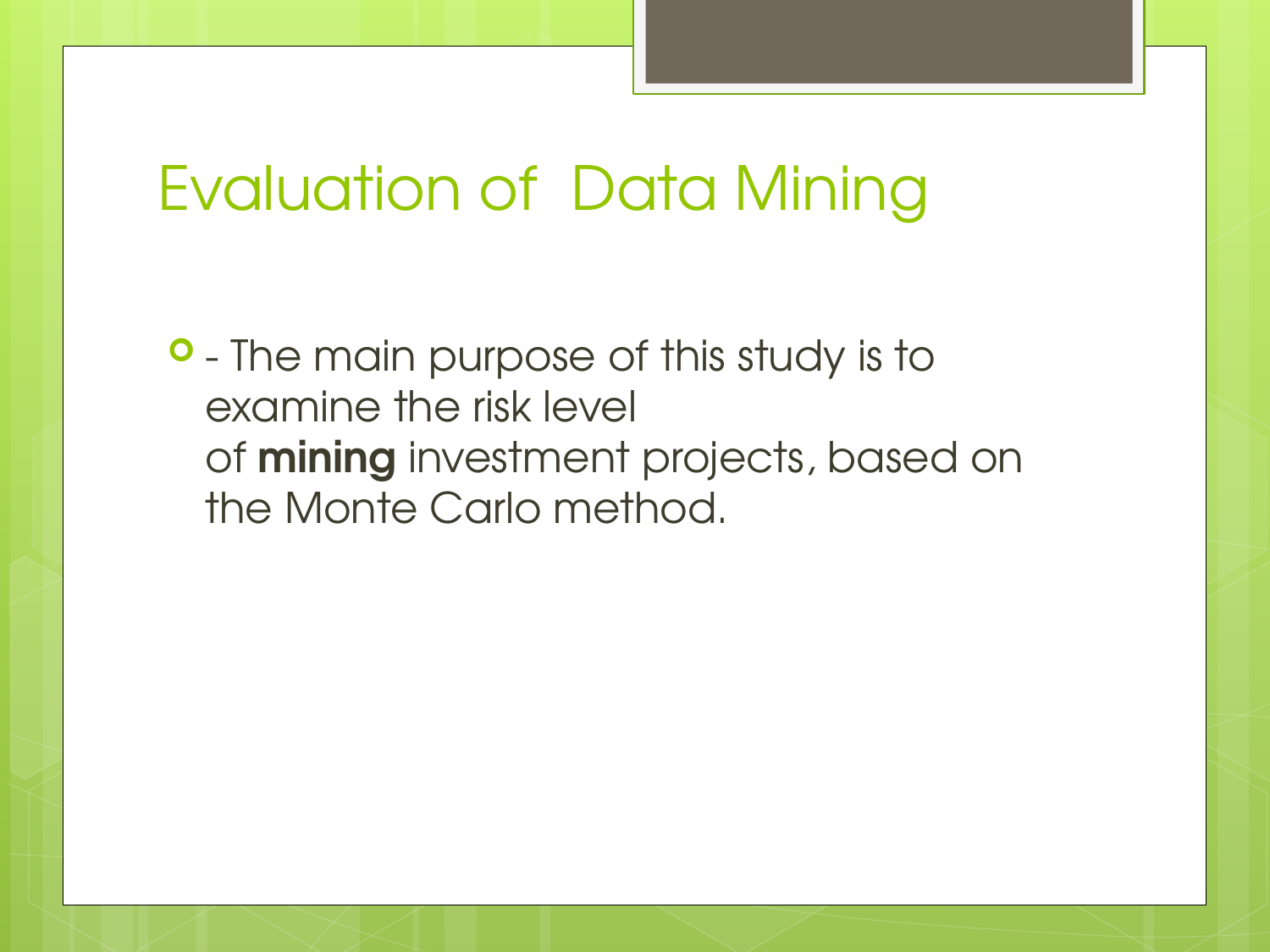

# Evaluation of  Data Mining
- The main purpose of this study is to examine the risk level of mining investment projects, based on the Monte Carlo method.